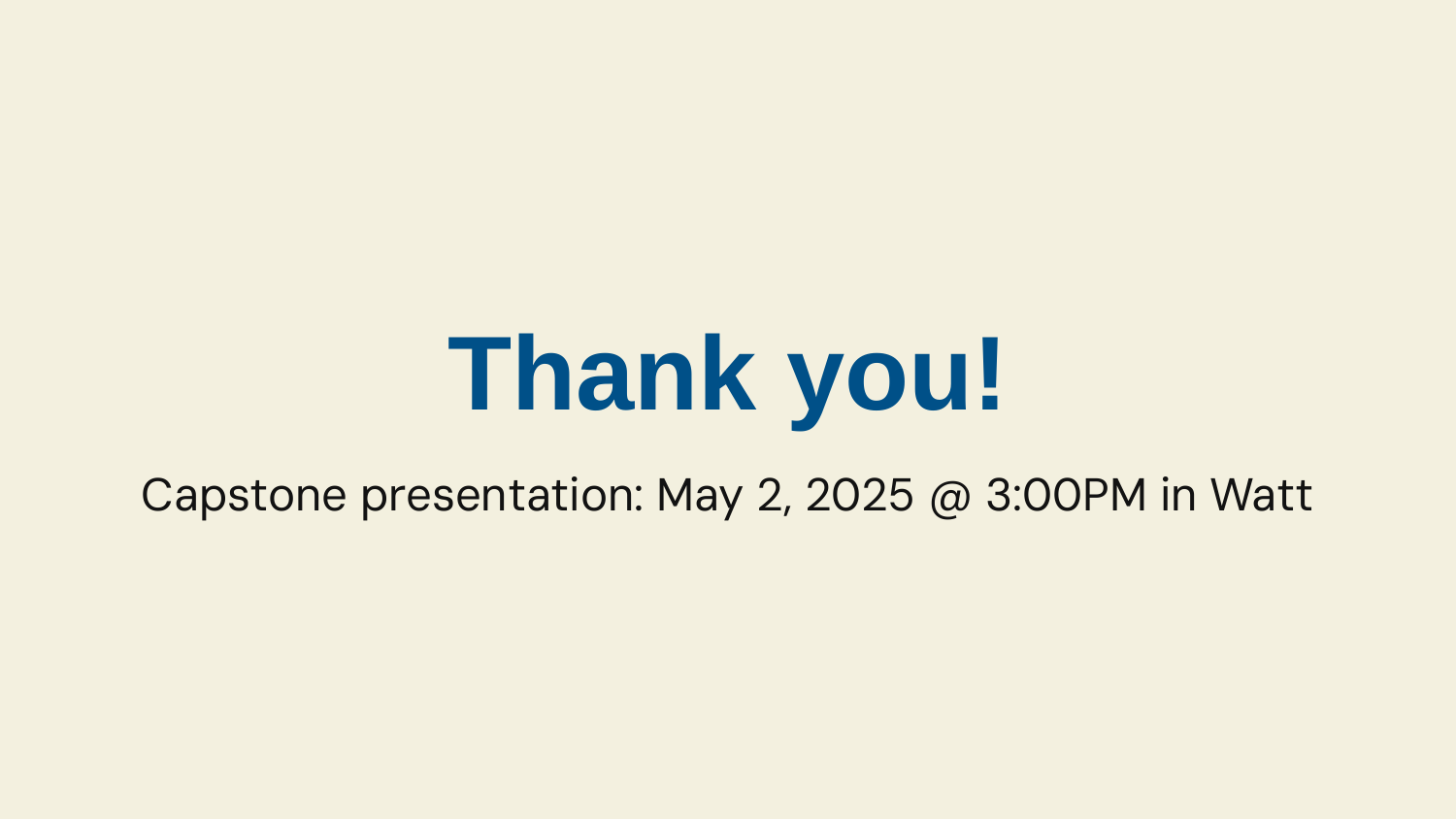

# Thank you!
Capstone presentation: May 2, 2025 @ 3:00PM in Watt